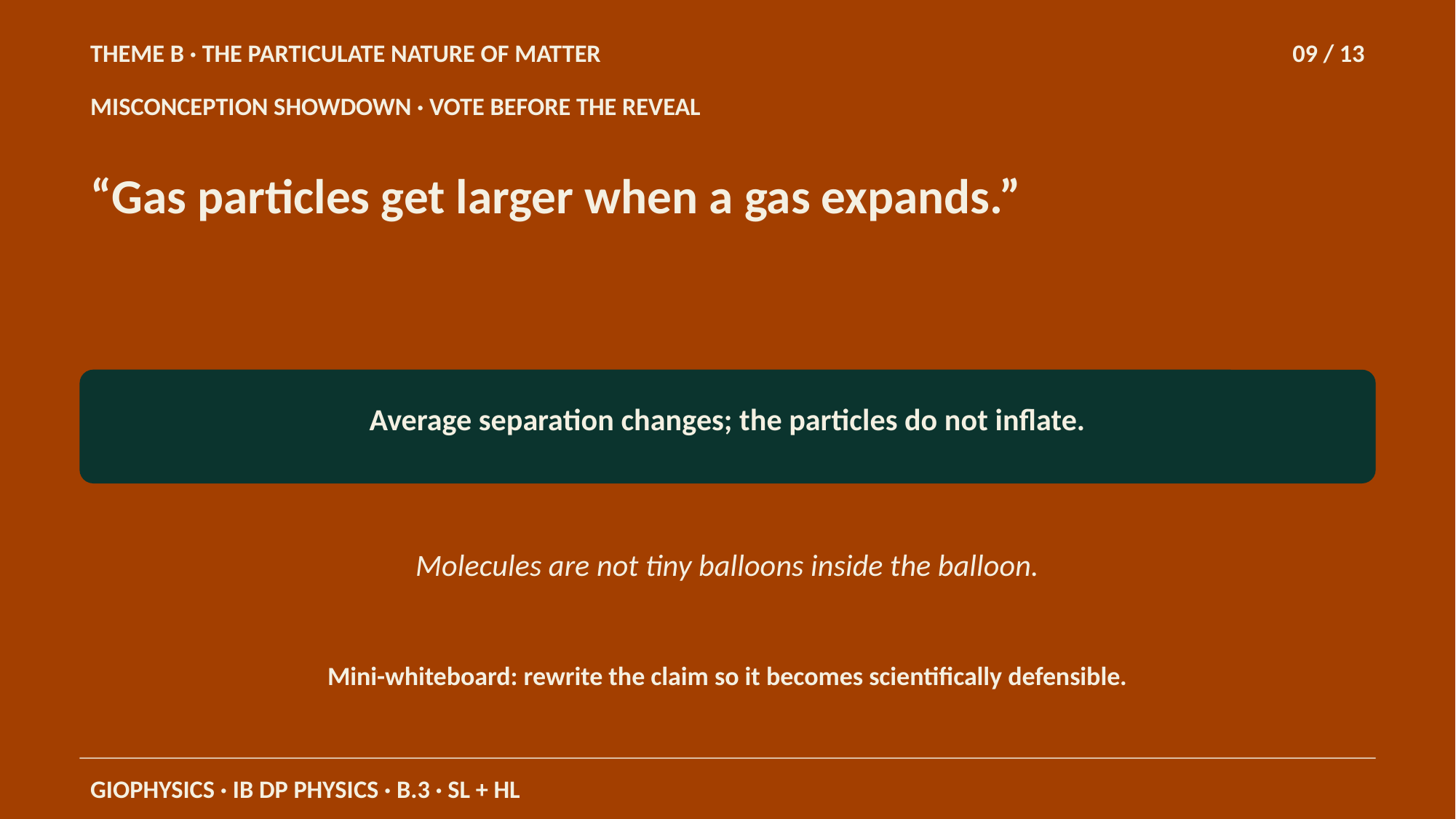

THEME B · THE PARTICULATE NATURE OF MATTER
09 / 13
MISCONCEPTION SHOWDOWN · VOTE BEFORE THE REVEAL
“Gas particles get larger when a gas expands.”

Average separation changes; the particles do not inflate.
Molecules are not tiny balloons inside the balloon.
Mini-whiteboard: rewrite the claim so it becomes scientifically defensible.

GIOPHYSICS · IB DP PHYSICS · B.3 · SL + HL